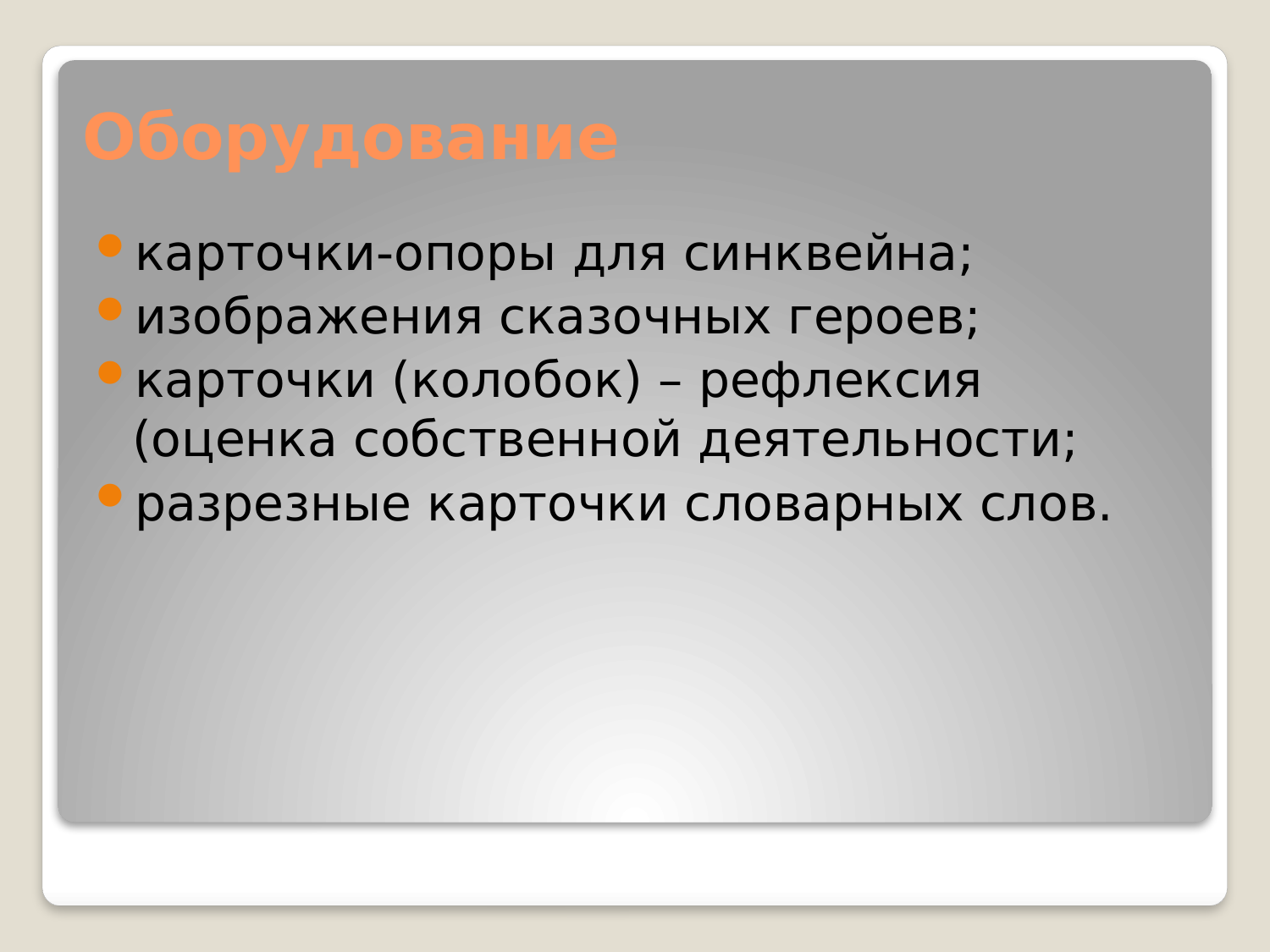

# Оборудование
карточки-опоры для синквейна;
изображения сказочных героев;
карточки (колобок) – рефлексия (оценка собственной деятельности;
разрезные карточки словарных слов.